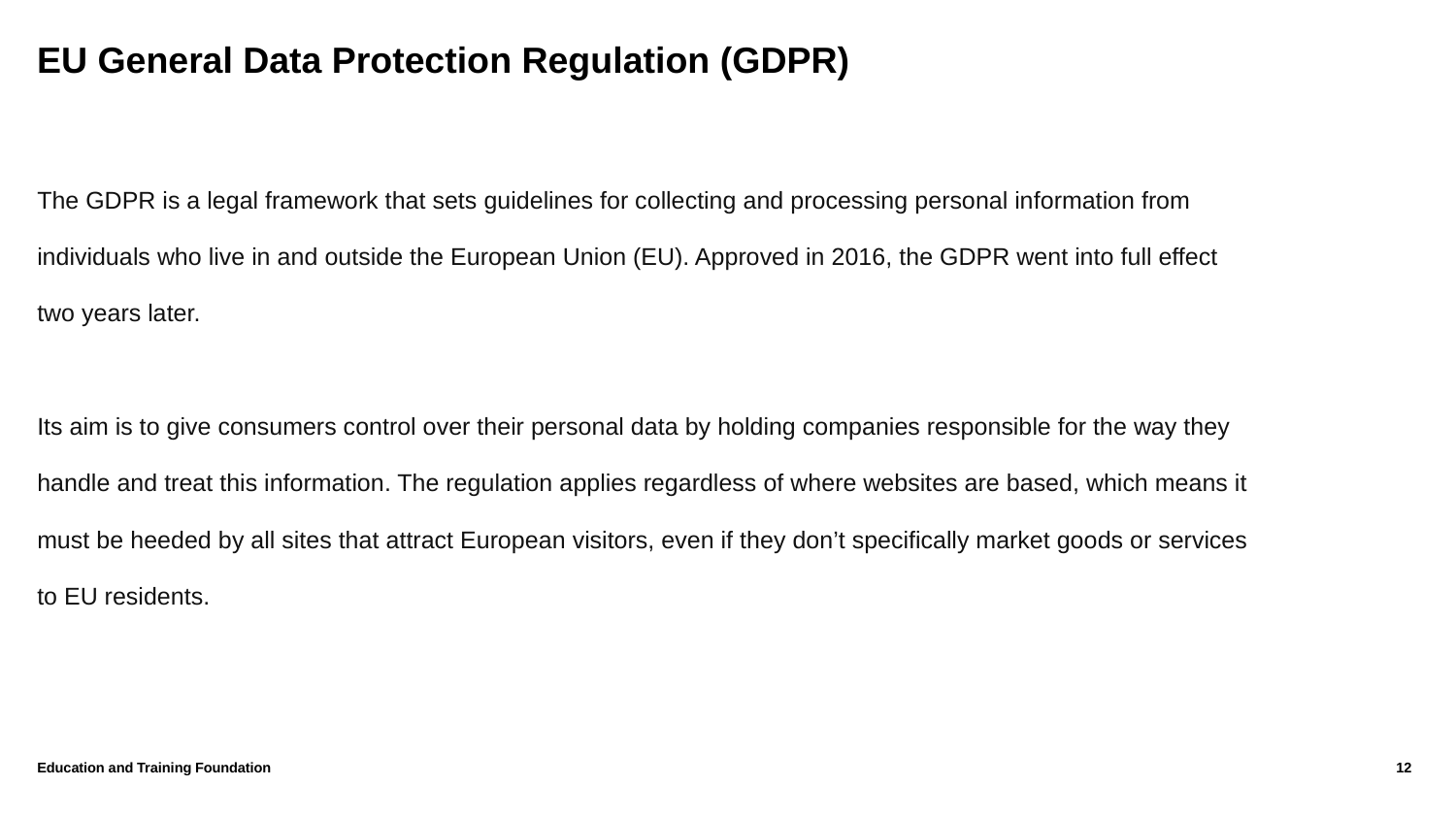

# EU General Data Protection Regulation (GDPR)
The GDPR is a legal framework that sets guidelines for collecting and processing personal information from individuals who live in and outside the European Union (EU). Approved in 2016, the GDPR went into full effect two years later.

Its aim is to give consumers control over their personal data by holding companies responsible for the way they handle and treat this information. The regulation applies regardless of where websites are based, which means it must be heeded by all sites that attract European visitors, even if they don’t specifically market goods or services to EU residents.
Education and Training Foundation
12